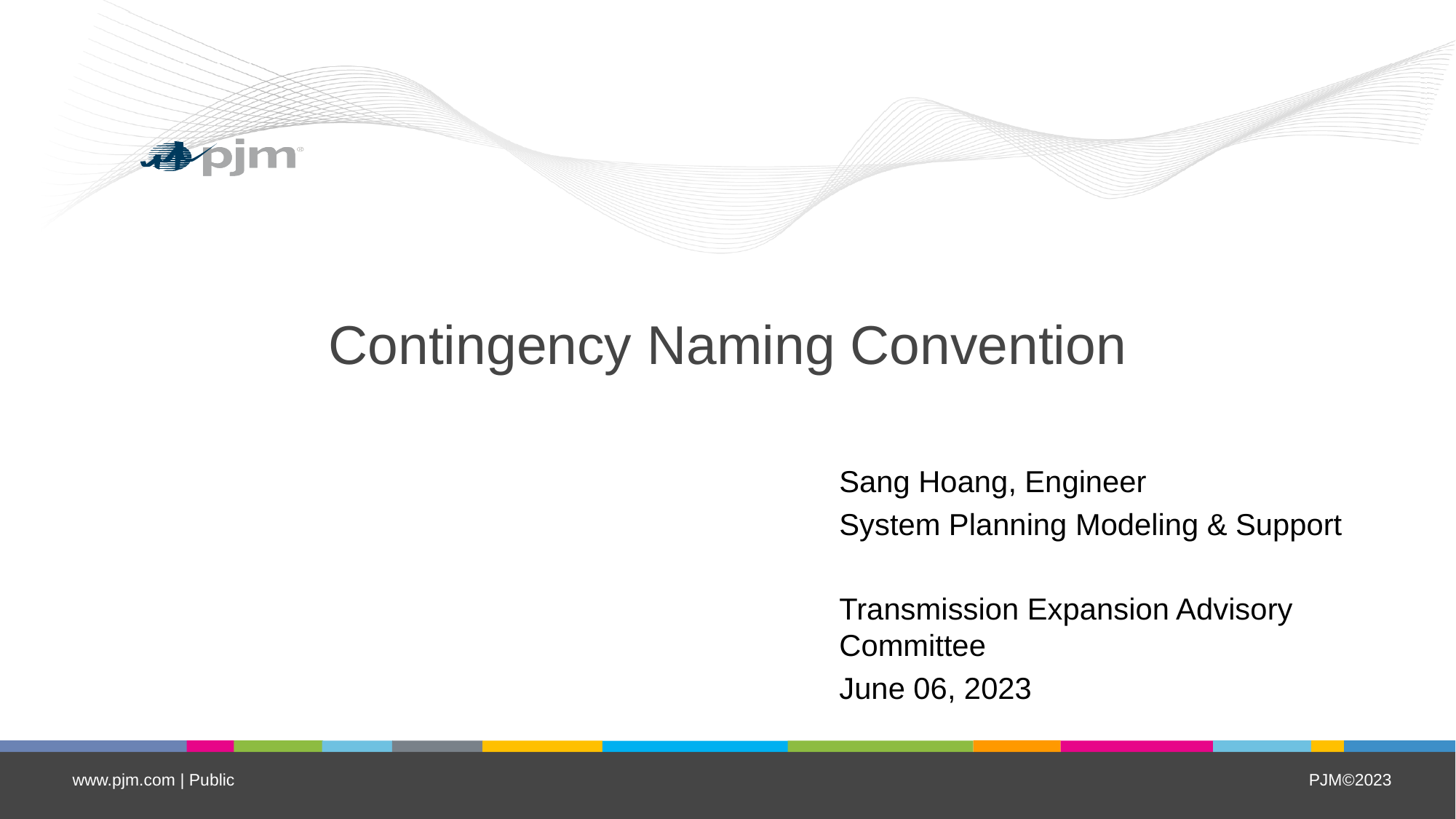

# Contingency Naming Convention
Sang Hoang, Engineer
System Planning Modeling & Support

Transmission Expansion Advisory Committee
June 06, 2023